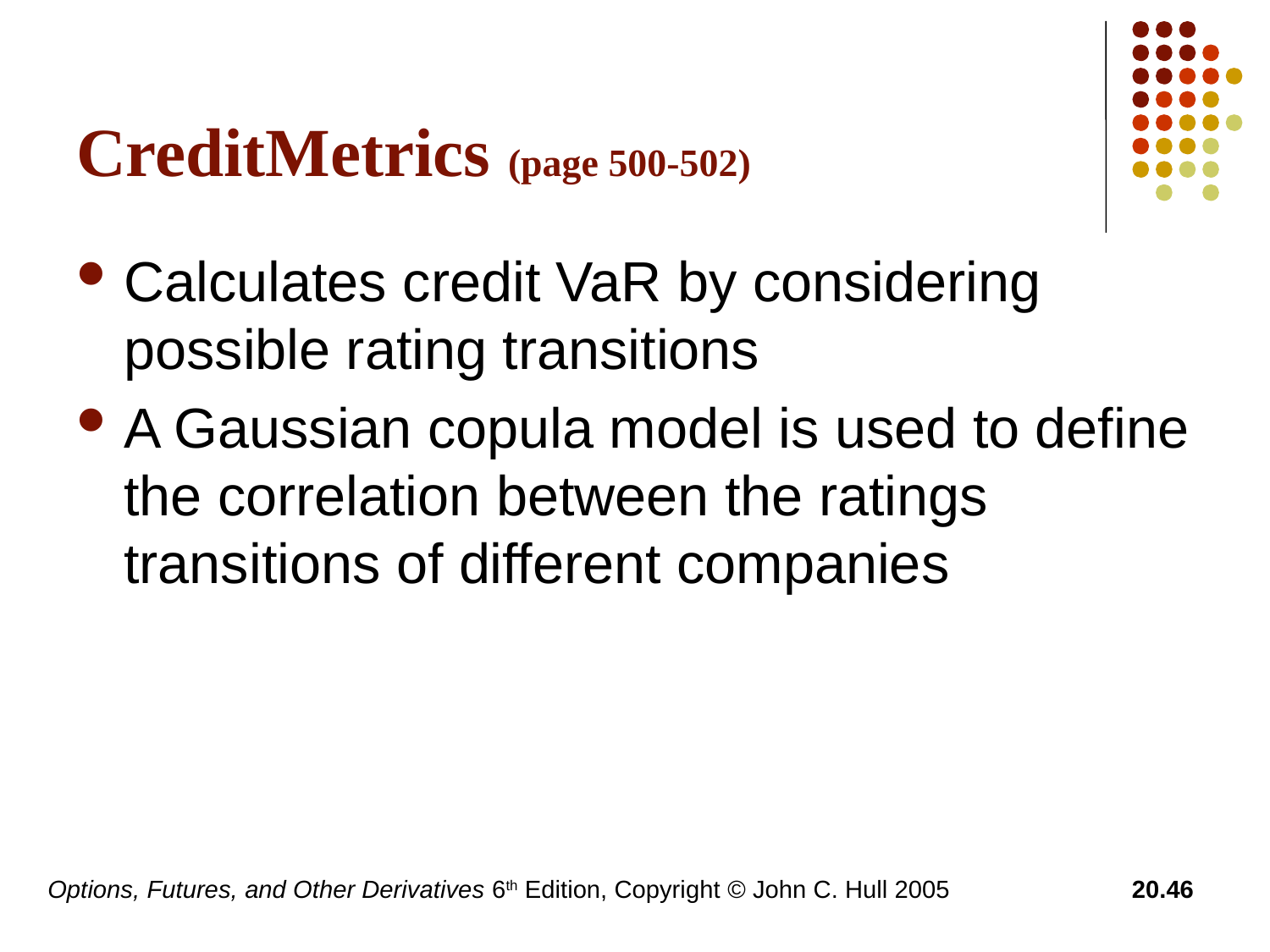

# CreditMetrics (page 500-502)
Calculates credit VaR by considering possible rating transitions
A Gaussian copula model is used to define the correlation between the ratings transitions of different companies
Options, Futures, and Other Derivatives 6th Edition, Copyright © John C. Hull 2005
20.46